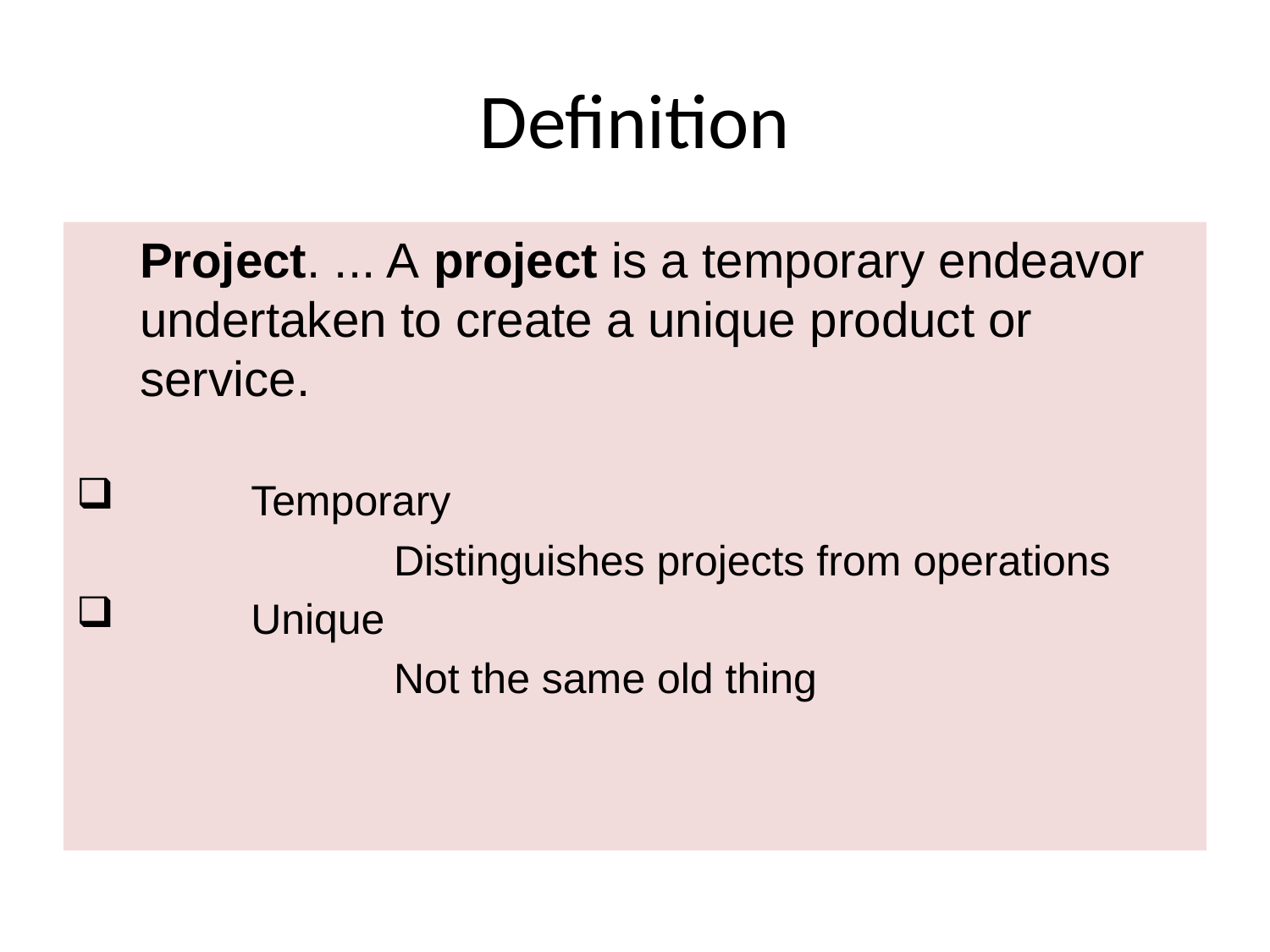

# Definition
Project. ... A project is a temporary endeavor undertaken to create a unique product or service.

	Temporary
		Distinguishes projects from operations
	Unique
		Not the same old thing